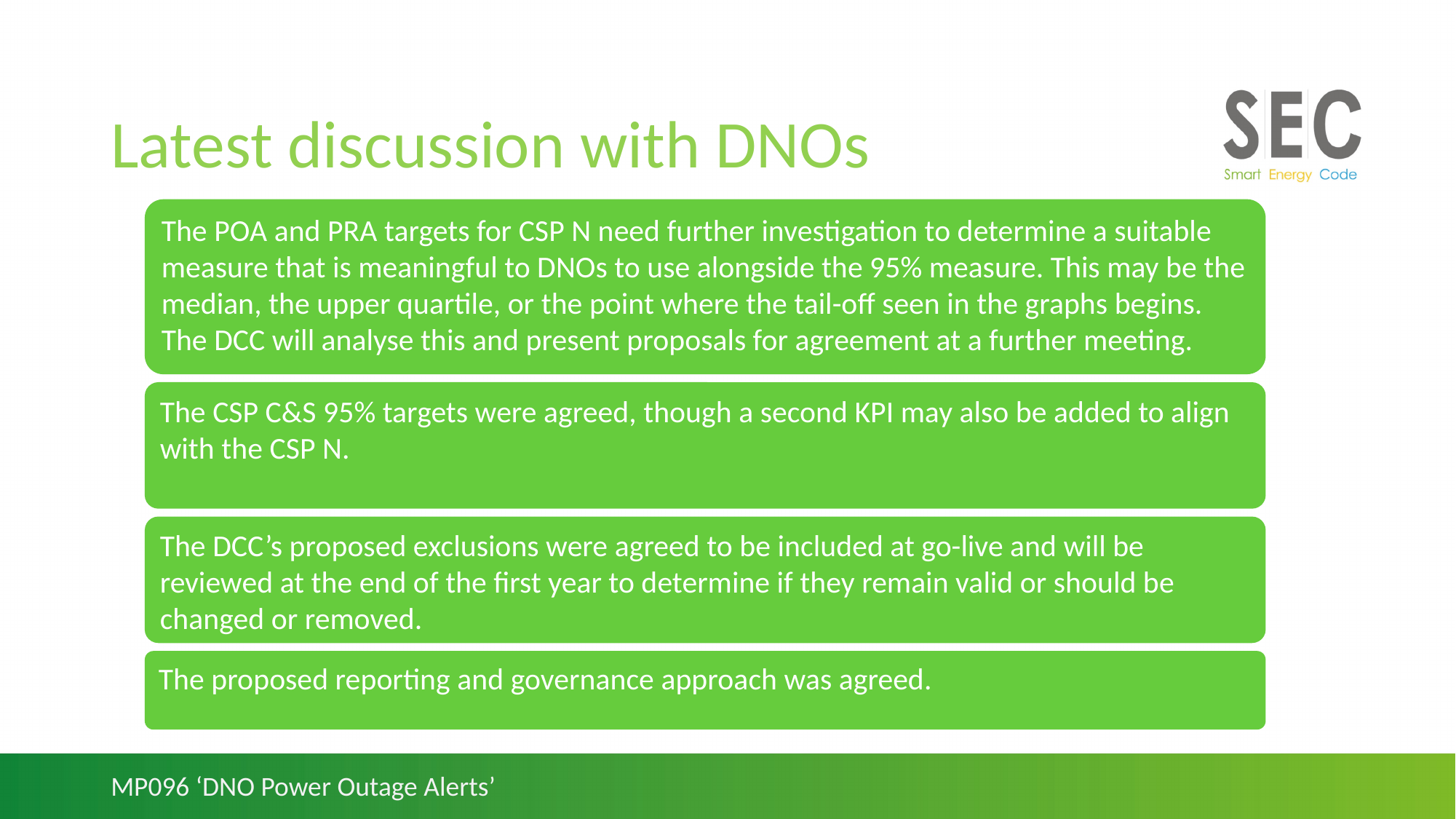

# Latest discussion with DNOs
The POA and PRA targets for CSP N need further investigation to determine a suitable measure that is meaningful to DNOs to use alongside the 95% measure. This may be the median, the upper quartile, or the point where the tail-off seen in the graphs begins. The DCC will analyse this and present proposals for agreement at a further meeting.
The CSP C&S 95% targets were agreed, though a second KPI may also be added to align with the CSP N.
The DCC’s proposed exclusions were agreed to be included at go-live and will be reviewed at the end of the first year to determine if they remain valid or should be changed or removed.
The proposed reporting and governance approach was agreed.
MP096 ‘DNO Power Outage Alerts’